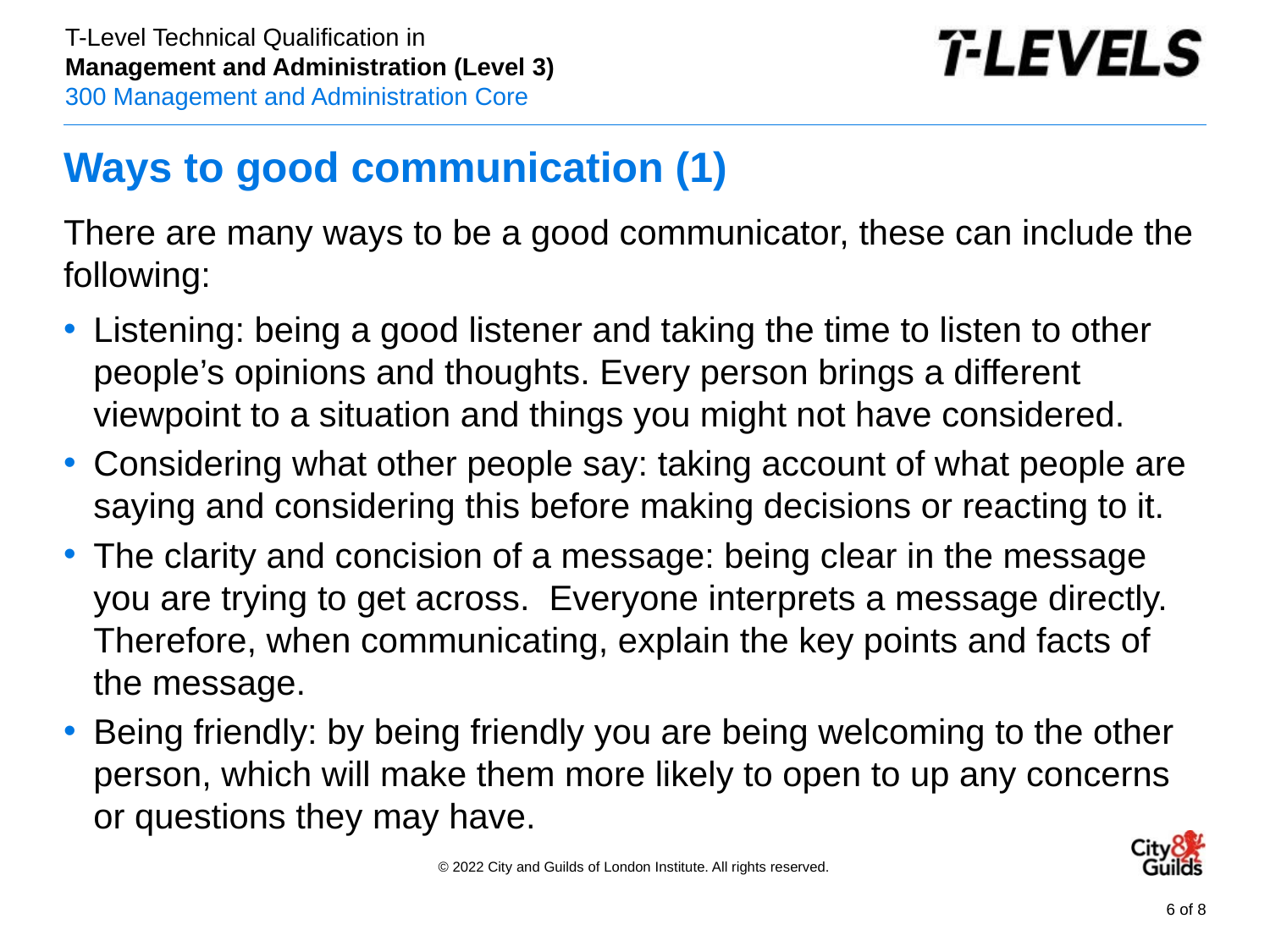

# Ways to good communication (1)
There are many ways to be a good communicator, these can include the following:
Listening: being a good listener and taking the time to listen to other people’s opinions and thoughts. Every person brings a different viewpoint to a situation and things you might not have considered.
Considering what other people say: taking account of what people are saying and considering this before making decisions or reacting to it.
The clarity and concision of a message: being clear in the message you are trying to get across.  Everyone interprets a message directly. Therefore, when communicating, explain the key points and facts of the message.
Being friendly: by being friendly you are being welcoming to the other person, which will make them more likely to open to up any concerns or questions they may have.